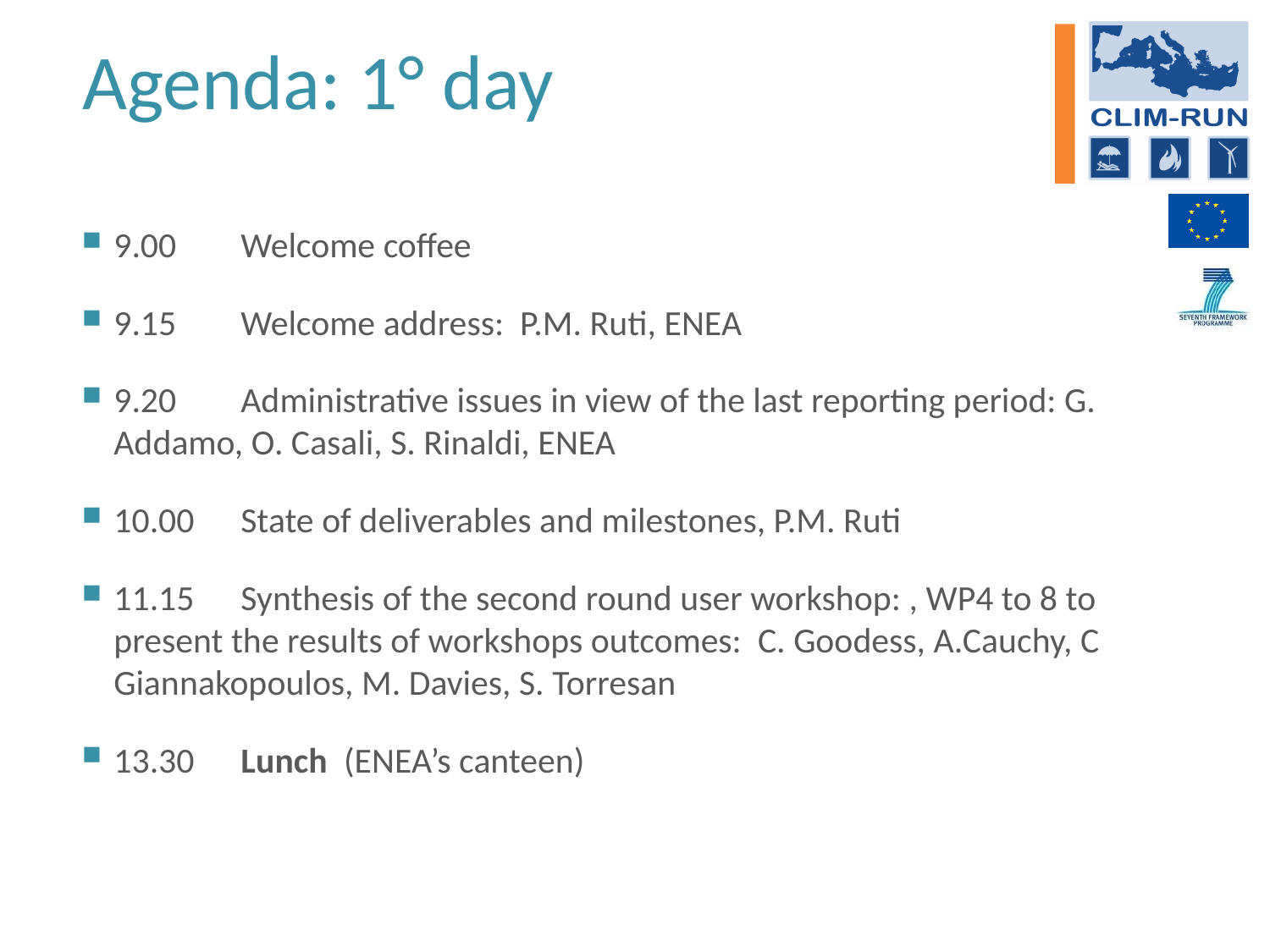

# Agenda: 1° day
9.00 	Welcome coffee
9.15	Welcome address:  P.M. Ruti, ENEA
9.20	Administrative issues in view of the last reporting period: G. Addamo, O. Casali, S. Rinaldi, ENEA
10.00	State of deliverables and milestones, P.M. Ruti
11.15 	Synthesis of the second round user workshop: , WP4 to 8 to present the results of workshops outcomes:  C. Goodess, A.Cauchy, C Giannakopoulos, M. Davies, S. Torresan
13.30	Lunch  (ENEA’s canteen)